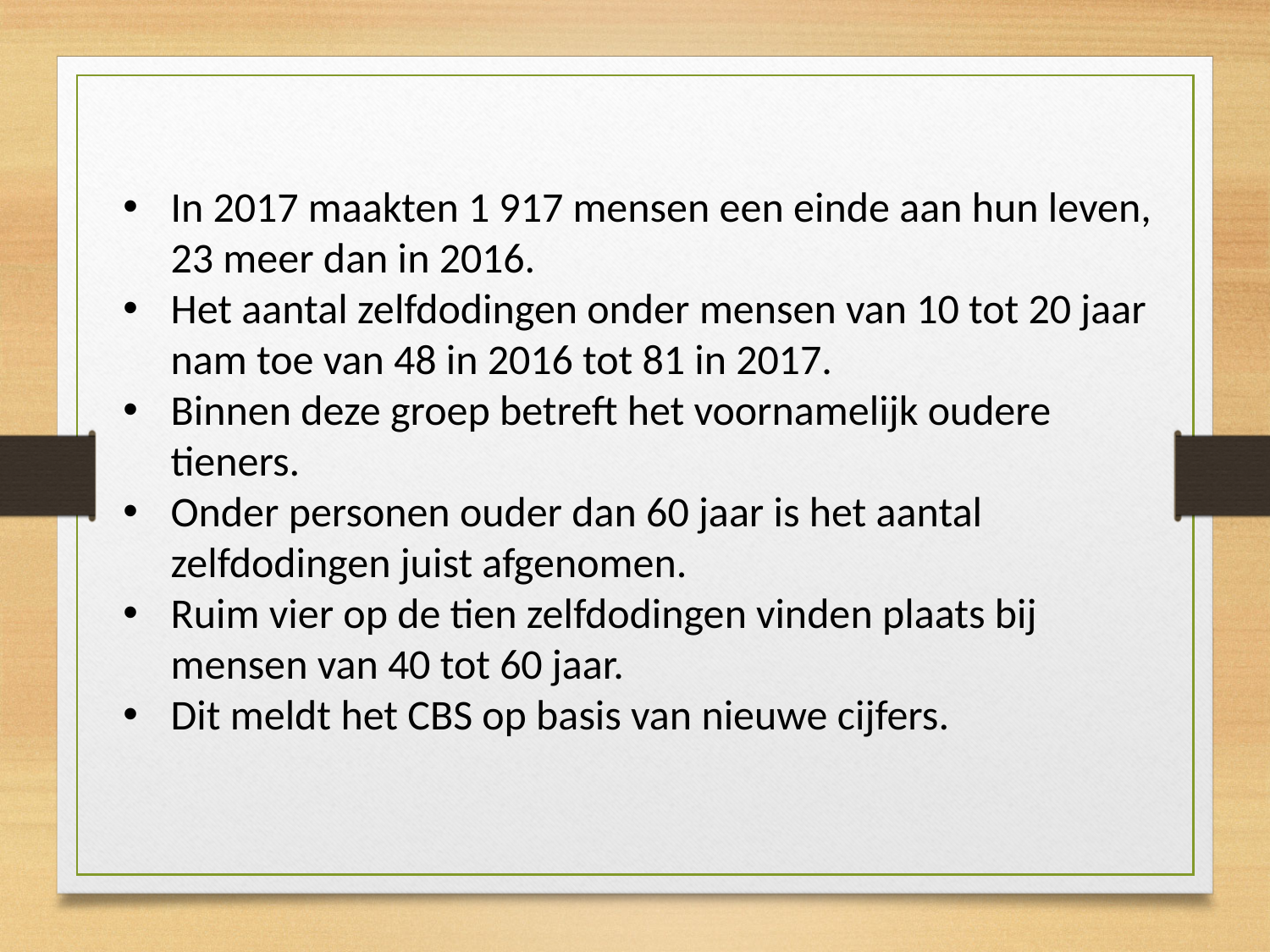

In 2017 maakten 1 917 mensen een einde aan hun leven, 23 meer dan in 2016.
Het aantal zelfdodingen onder mensen van 10 tot 20 jaar nam toe van 48 in 2016 tot 81 in 2017.
Binnen deze groep betreft het voornamelijk oudere tieners.
Onder personen ouder dan 60 jaar is het aantal zelfdodingen juist afgenomen.
Ruim vier op de tien zelfdodingen vinden plaats bij mensen van 40 tot 60 jaar.
Dit meldt het CBS op basis van nieuwe cijfers.